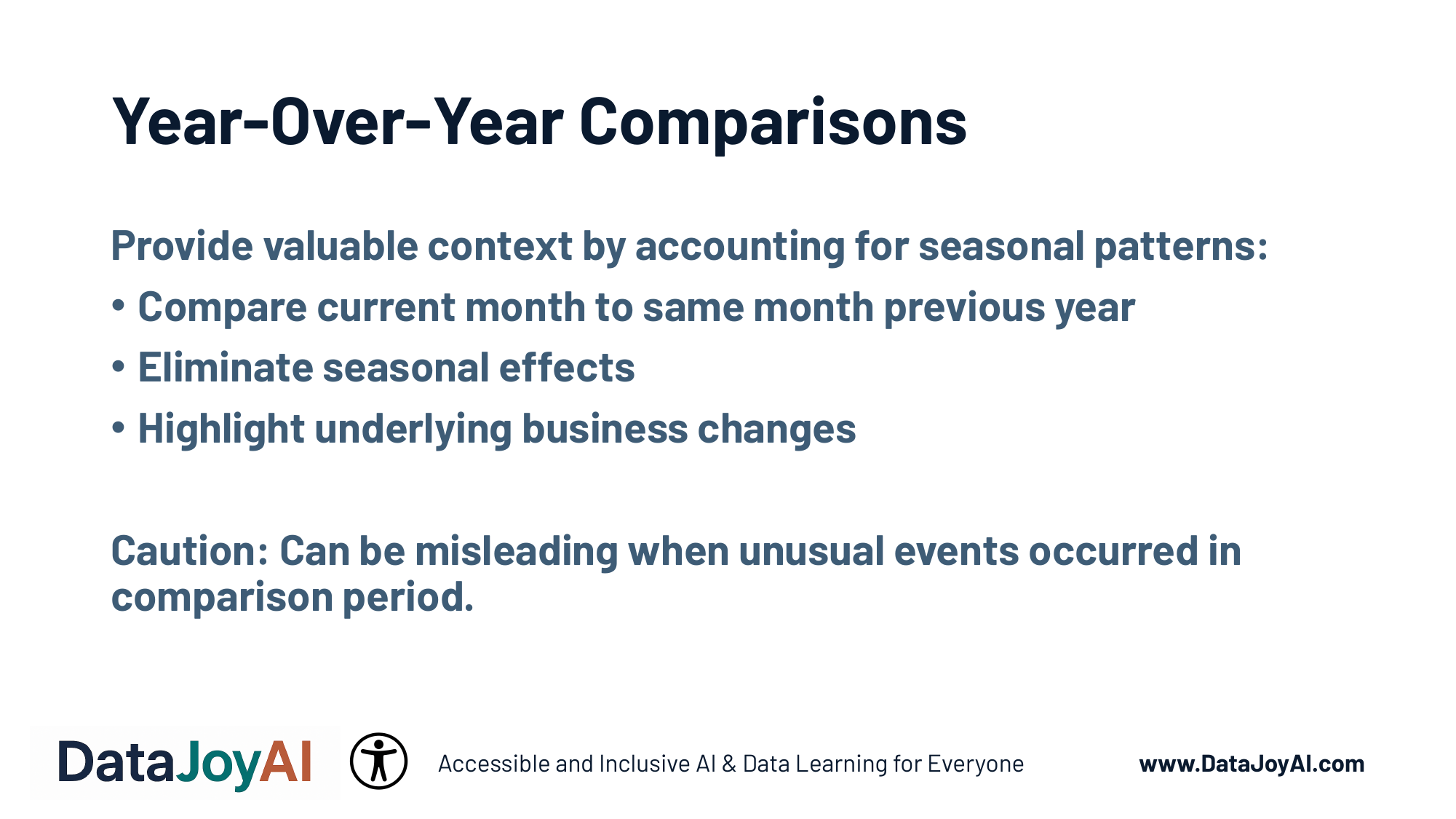

# Year-Over-Year Comparisons
Provide valuable context by accounting for seasonal patterns:
Compare current month to same month previous year
Eliminate seasonal effects
Highlight underlying business changes

Caution: Can be misleading when unusual events occurred in comparison period.